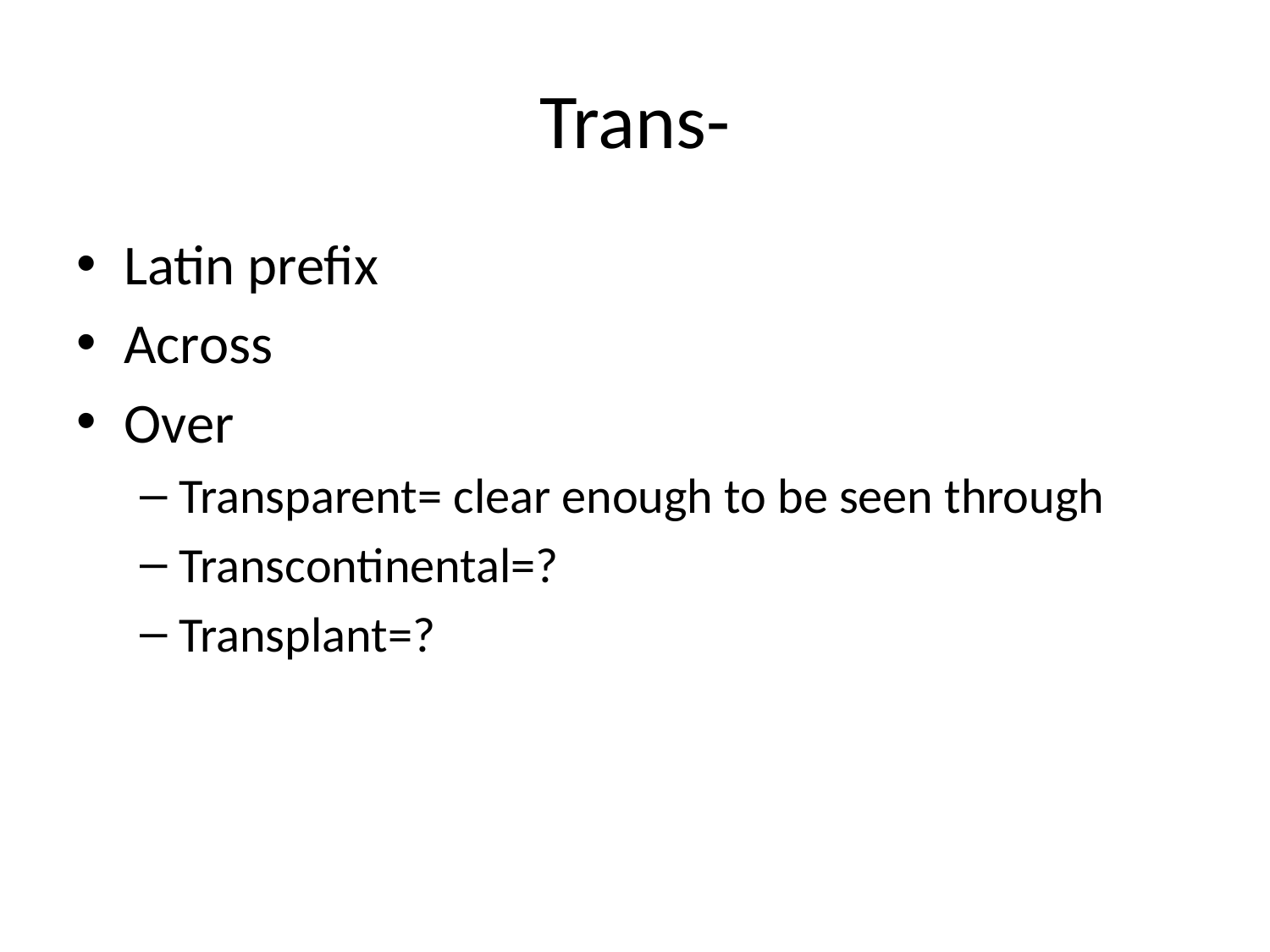

# Trans-
Latin prefix
Across
Over
Transparent= clear enough to be seen through
Transcontinental=?
Transplant=?